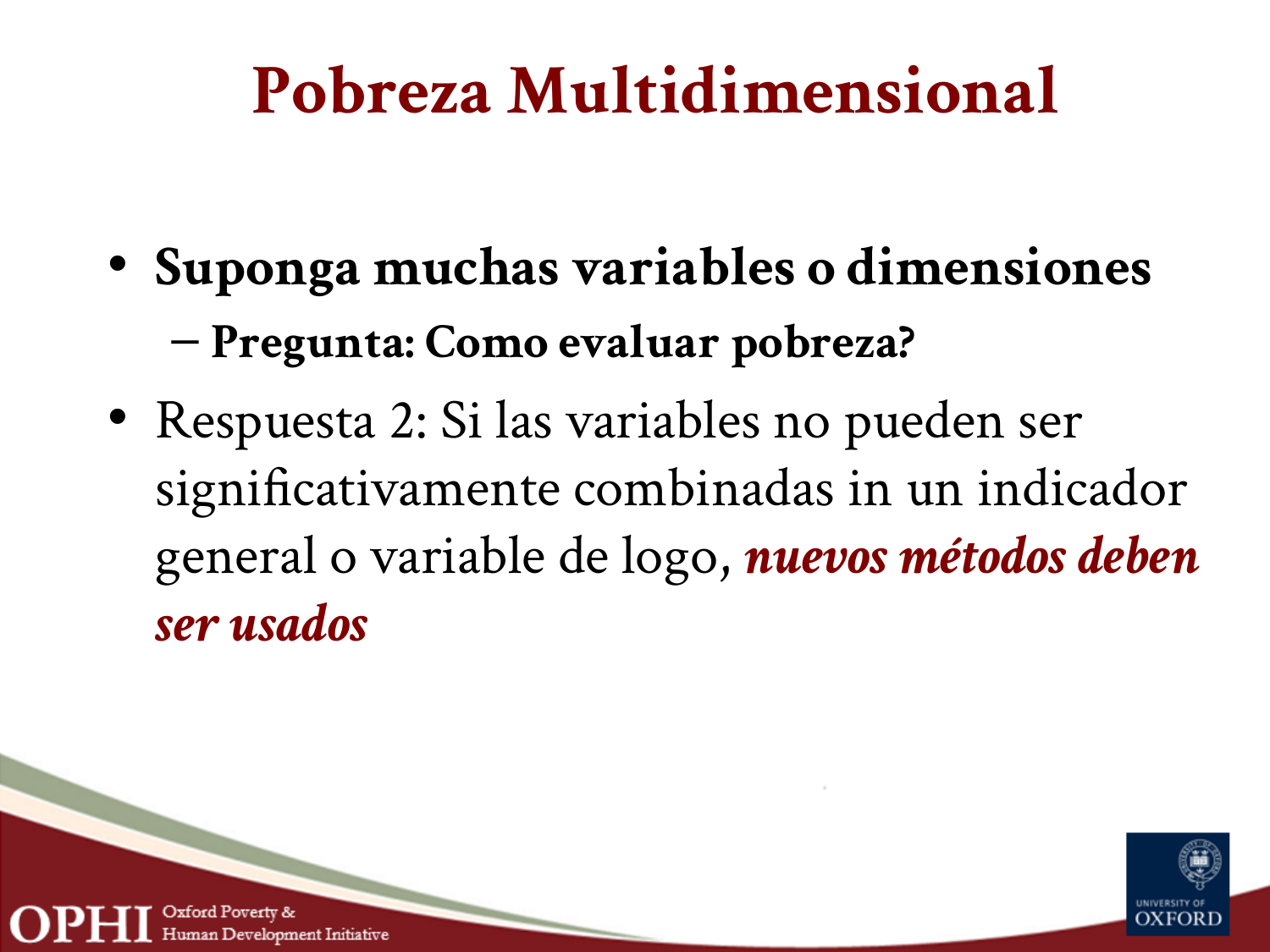

# Pobreza Multidimensional
Suponga muchas variables o dimensiones
Pregunta: Como evaluar pobreza?
Respuesta 2: Si las variables no pueden ser significativamente combinadas in un indicador general o variable de logo, nuevos métodos deben ser usados